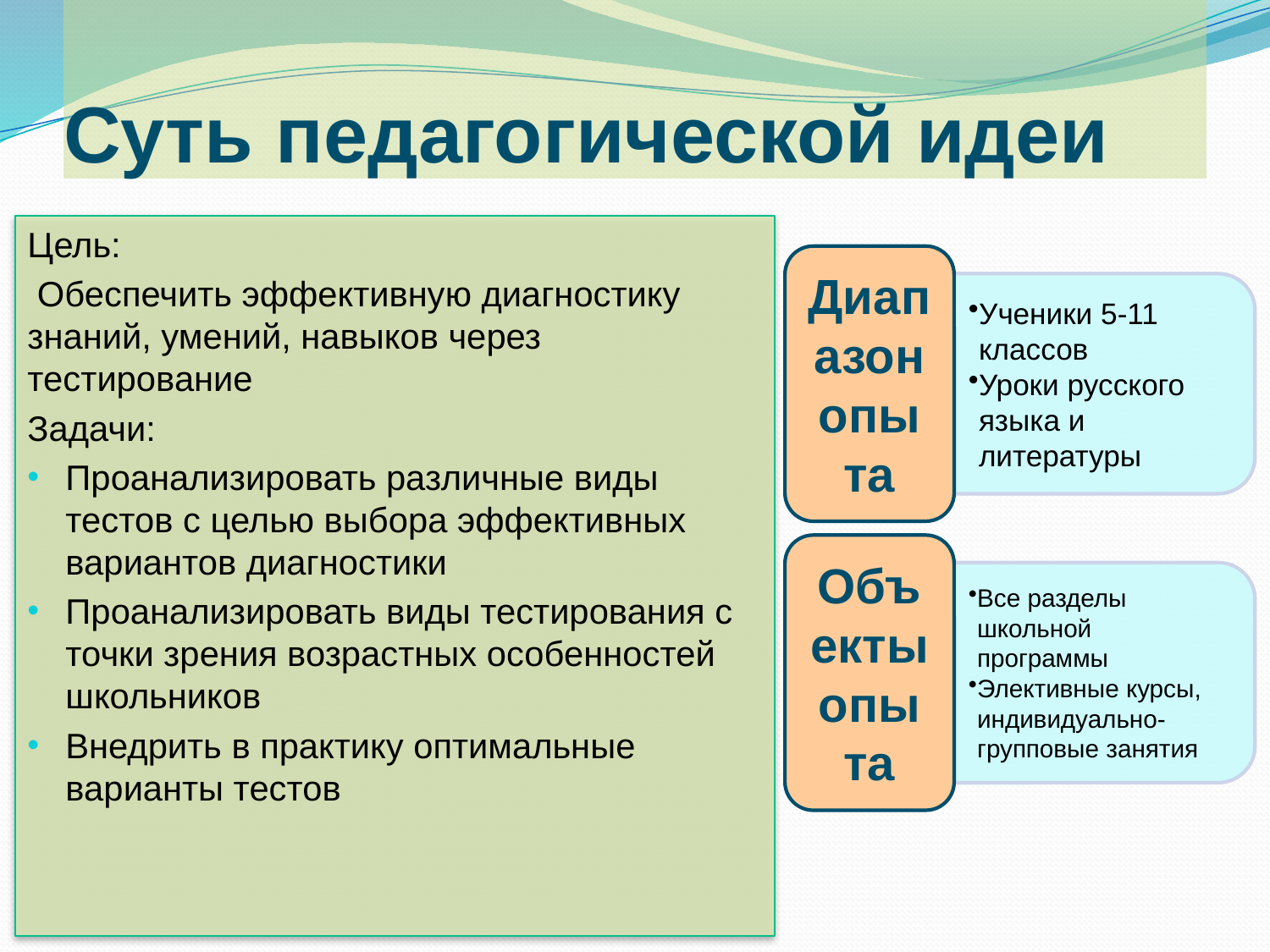

# Суть педагогической идеи
Цель:
 Обеспечить эффективную диагностику знаний, умений, навыков через тестирование
Задачи:
Проанализировать различные виды тестов с целью выбора эффективных вариантов диагностики
Проанализировать виды тестирования с точки зрения возрастных особенностей школьников
Внедрить в практику оптимальные варианты тестов
Диапазон опыта
Ученики 5-11 классов
Уроки русского языка и литературы
Объекты опыта
Все разделы школьной программы
Элективные курсы, индивидуально-групповые занятия